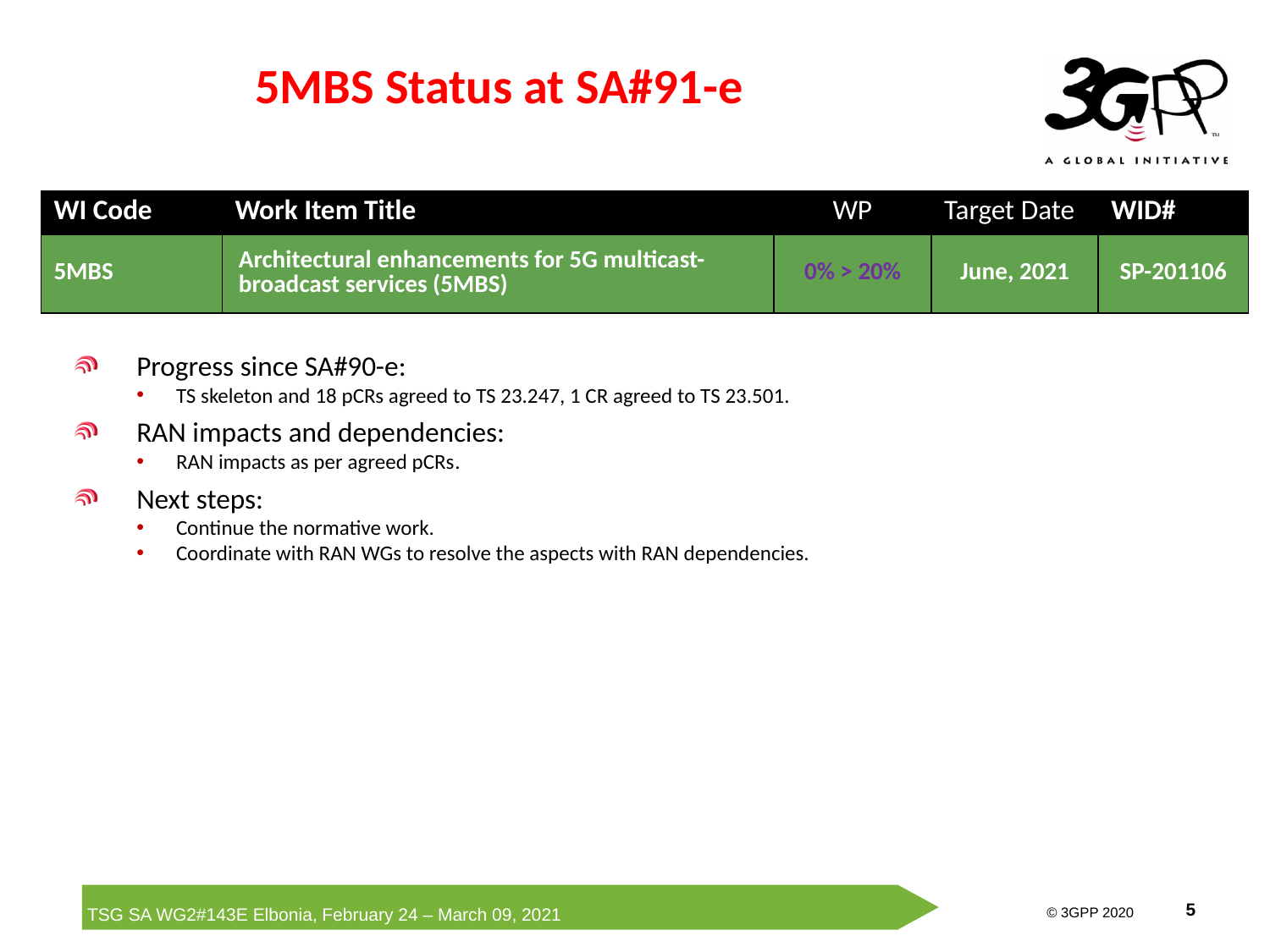

# 5MBS Status at SA#91-e
| WI Code | Work Item Title | WP | Target Date | WID# |
| --- | --- | --- | --- | --- |
| 5MBS | Architectural enhancements for 5G multicast-broadcast services (5MBS) | 0% > 20% | June, 2021 | SP-201106 |
Progress since SA#90-e:
TS skeleton and 18 pCRs agreed to TS 23.247, 1 CR agreed to TS 23.501.
RAN impacts and dependencies:
RAN impacts as per agreed pCRs.
Next steps:
Continue the normative work.
Coordinate with RAN WGs to resolve the aspects with RAN dependencies.